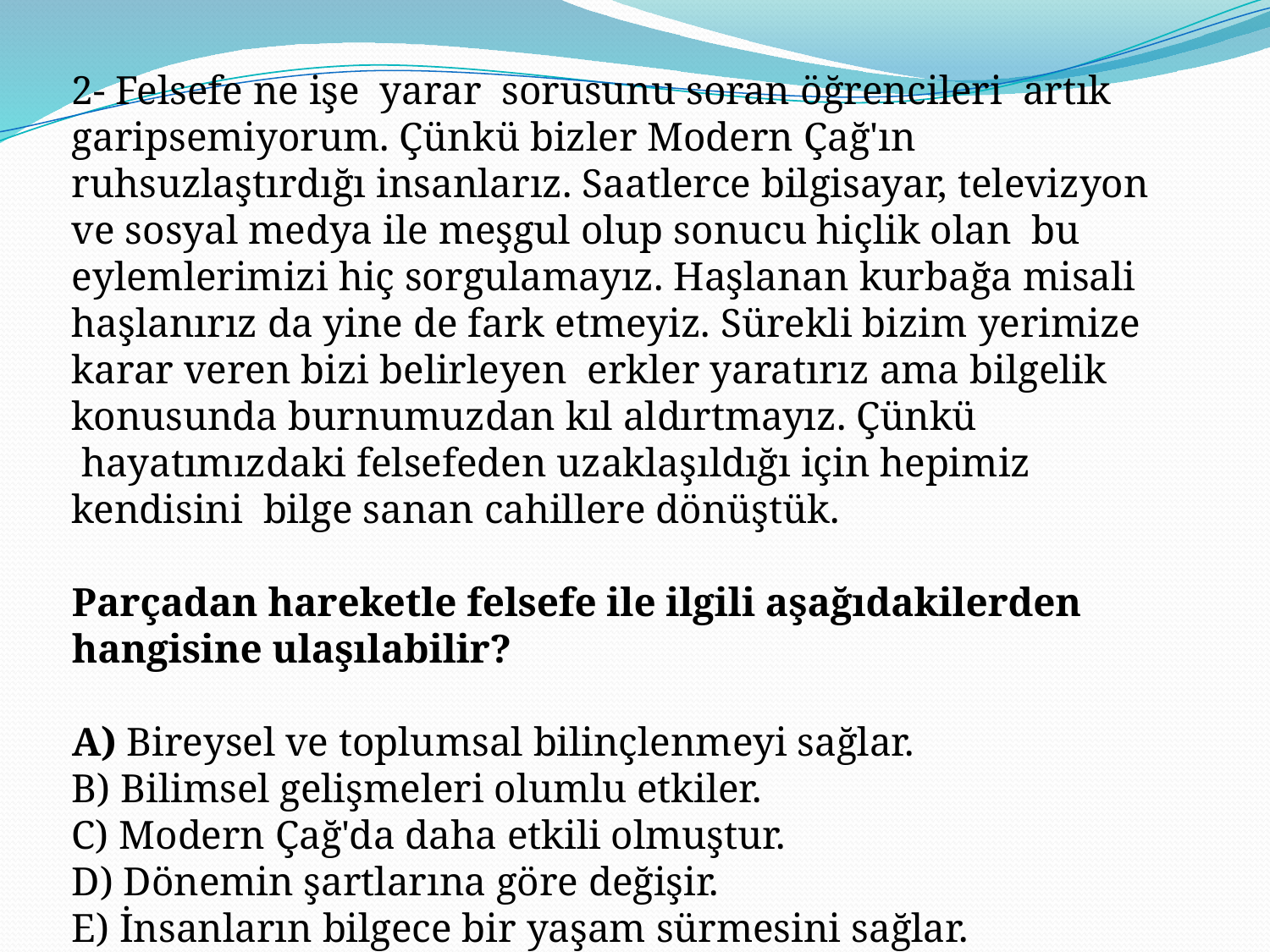

2- Felsefe ne işe  yarar  sorusunu soran öğrencileri  artık garipsemiyorum. Çünkü bizler Modern Çağ'ın ruhsuzlaştırdığı insanlarız. Saatlerce bilgisayar, televizyon  ve sosyal medya ile meşgul olup sonucu hiçlik olan  bu eylemlerimizi hiç sorgulamayız. Haşlanan kurbağa misali  haşlanırız da yine de fark etmeyiz. Sürekli bizim yerimize  karar veren bizi belirleyen  erkler yaratırız ama bilgelik  konusunda burnumuzdan kıl aldırtmayız. Çünkü  hayatımızdaki felsefeden uzaklaşıldığı için hepimiz  kendisini  bilge sanan cahillere dönüştük.

Parçadan hareketle felsefe ile ilgili aşağıdakilerden hangisine ulaşılabilir?

A) Bireysel ve toplumsal bilinçlenmeyi sağlar.
B) Bilimsel gelişmeleri olumlu etkiler.
C) Modern Çağ'da daha etkili olmuştur.
D) Dönemin şartlarına göre değişir.
E) İnsanların bilgece bir yaşam sürmesini sağlar.